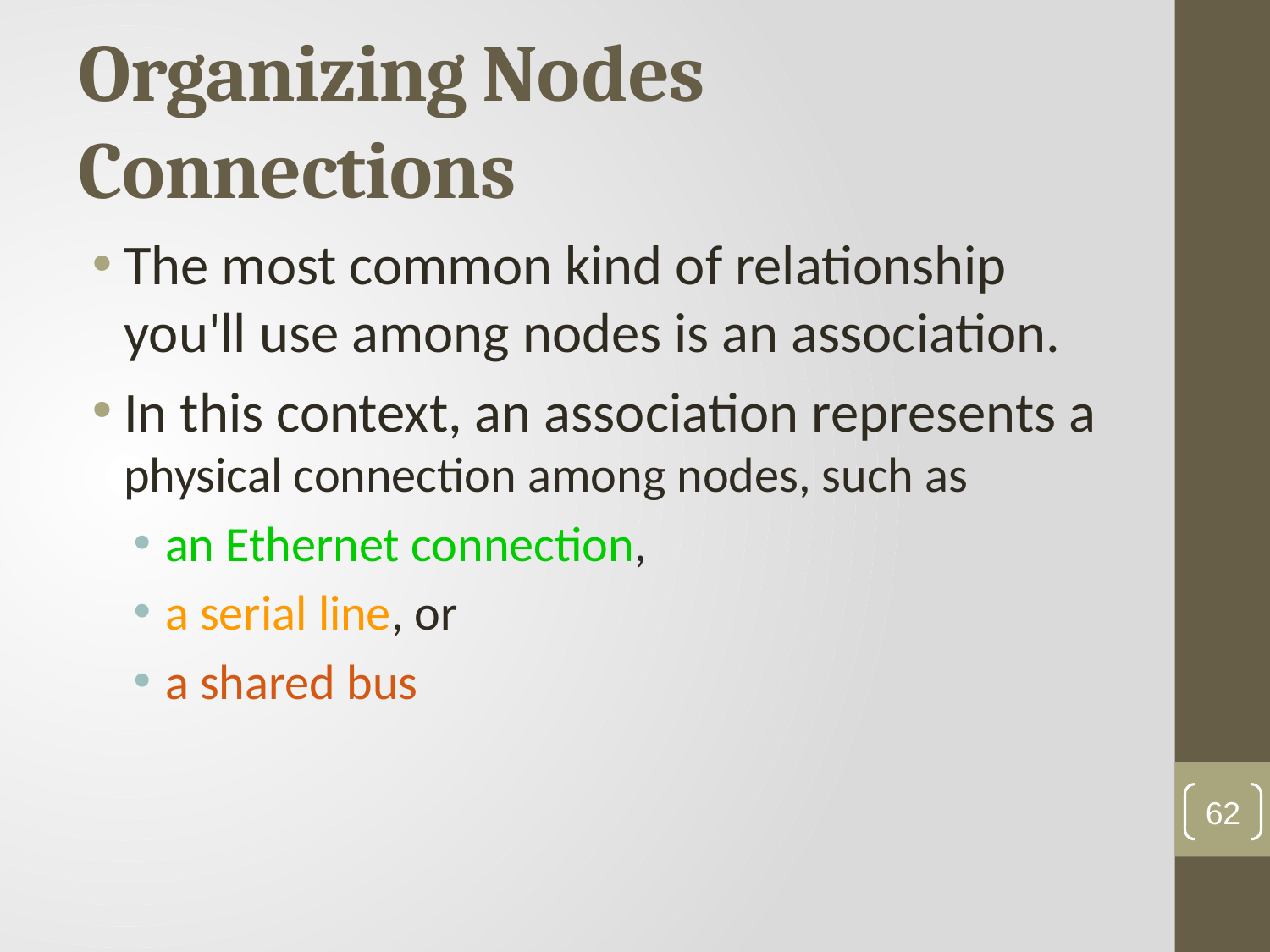

# Organizing Nodes Connections
The most common kind of relationship you'll use among nodes is an association.
In this context, an association represents a physical connection among nodes, such as
an Ethernet connection,
a serial line, or
a shared bus
62